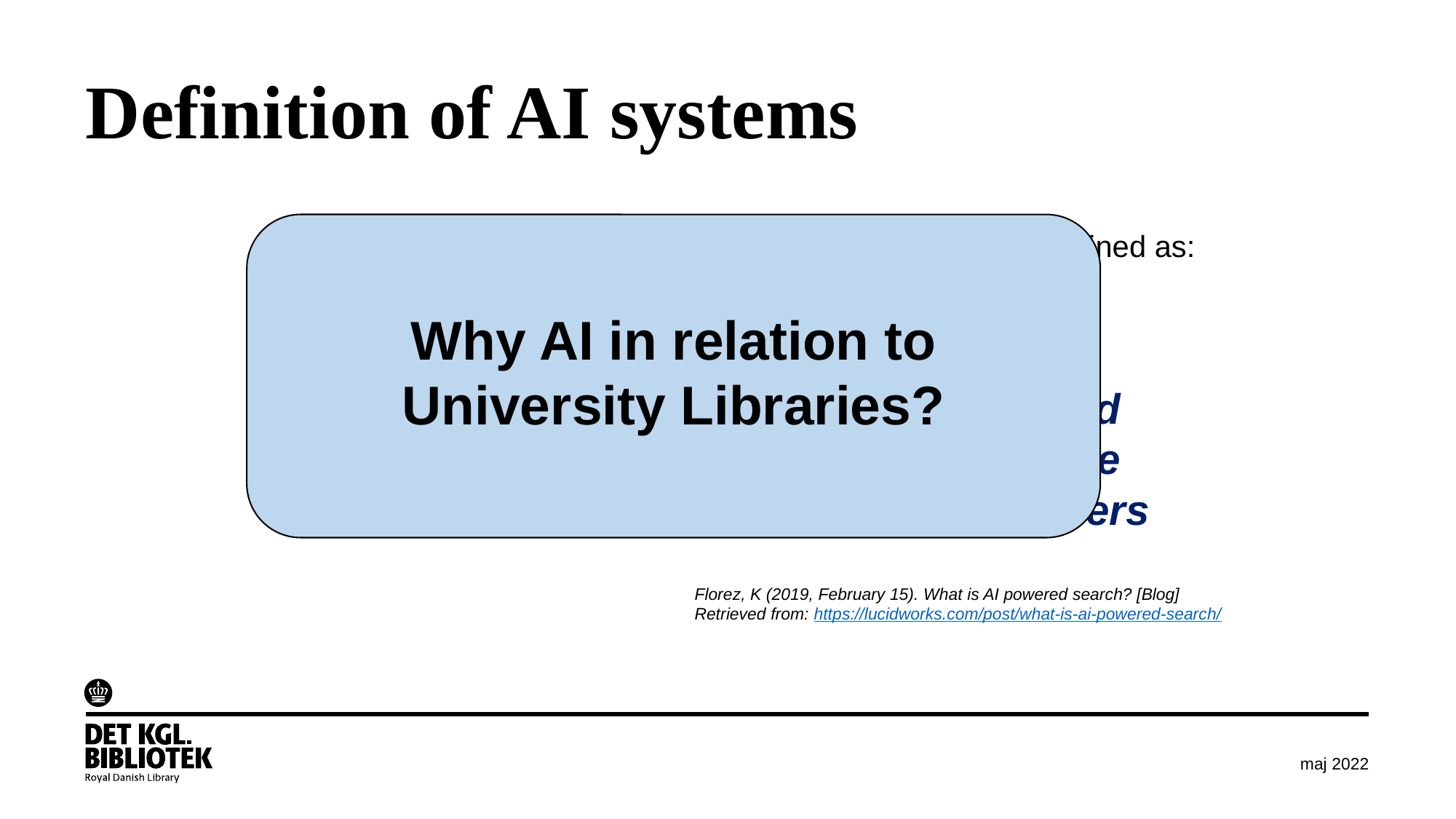

# Definition of AI systems

Why AI in relation to University Libraries?

In the context of our project AI powered search systems is defined as:

"

  Search software that learns from the
user to deliver the next best action, and
the capability of the system to autotune
results based on what it learns from users
Florez, K (2019, February 15). What is AI powered search? [Blog]
Retrieved from: https://lucidworks.com/post/what-is-ai-powered-search/

maj 2022